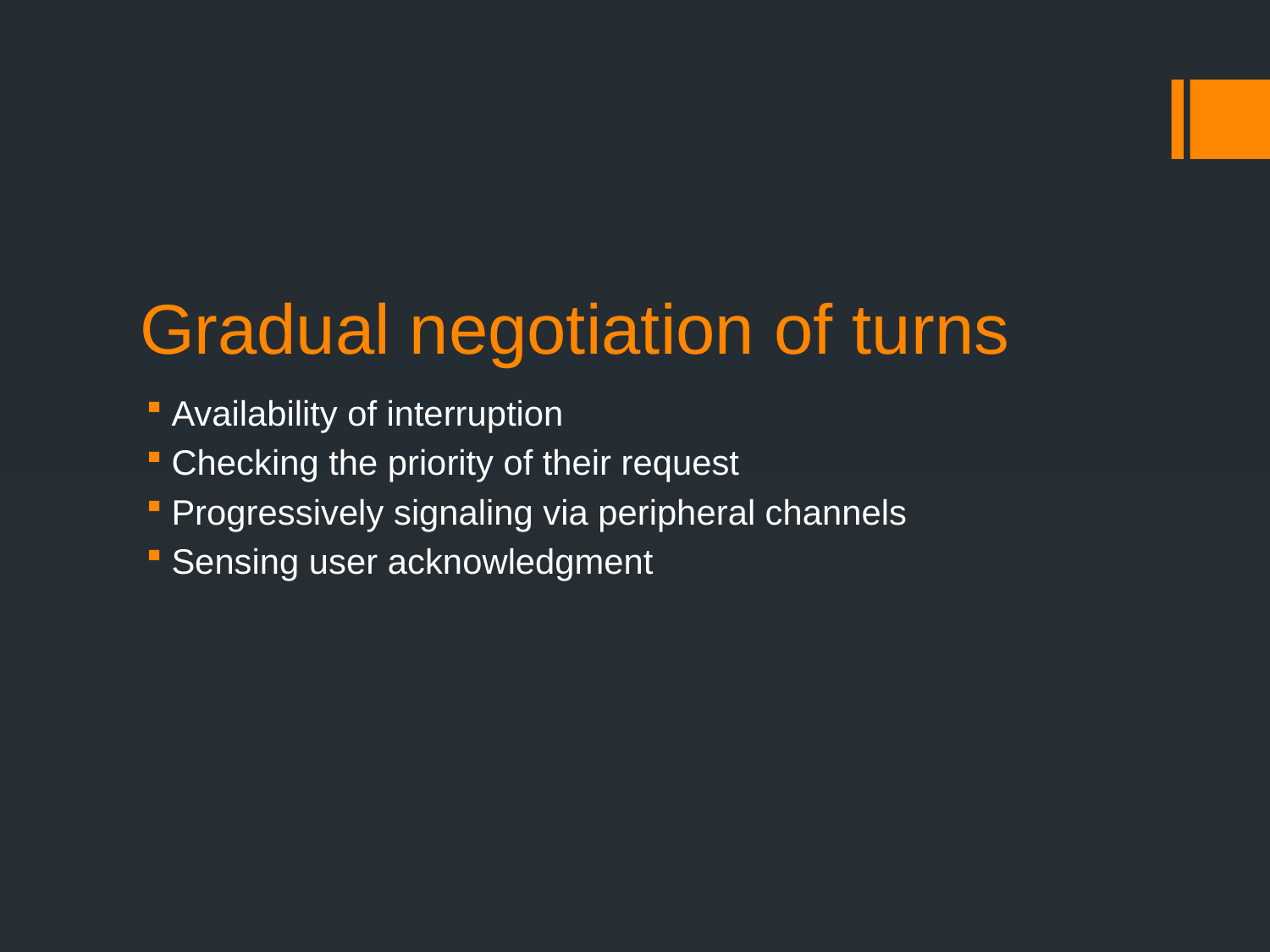

# Gradual negotiation of turns
Availability of interruption
Checking the priority of their request
Progressively signaling via peripheral channels
Sensing user acknowledgment